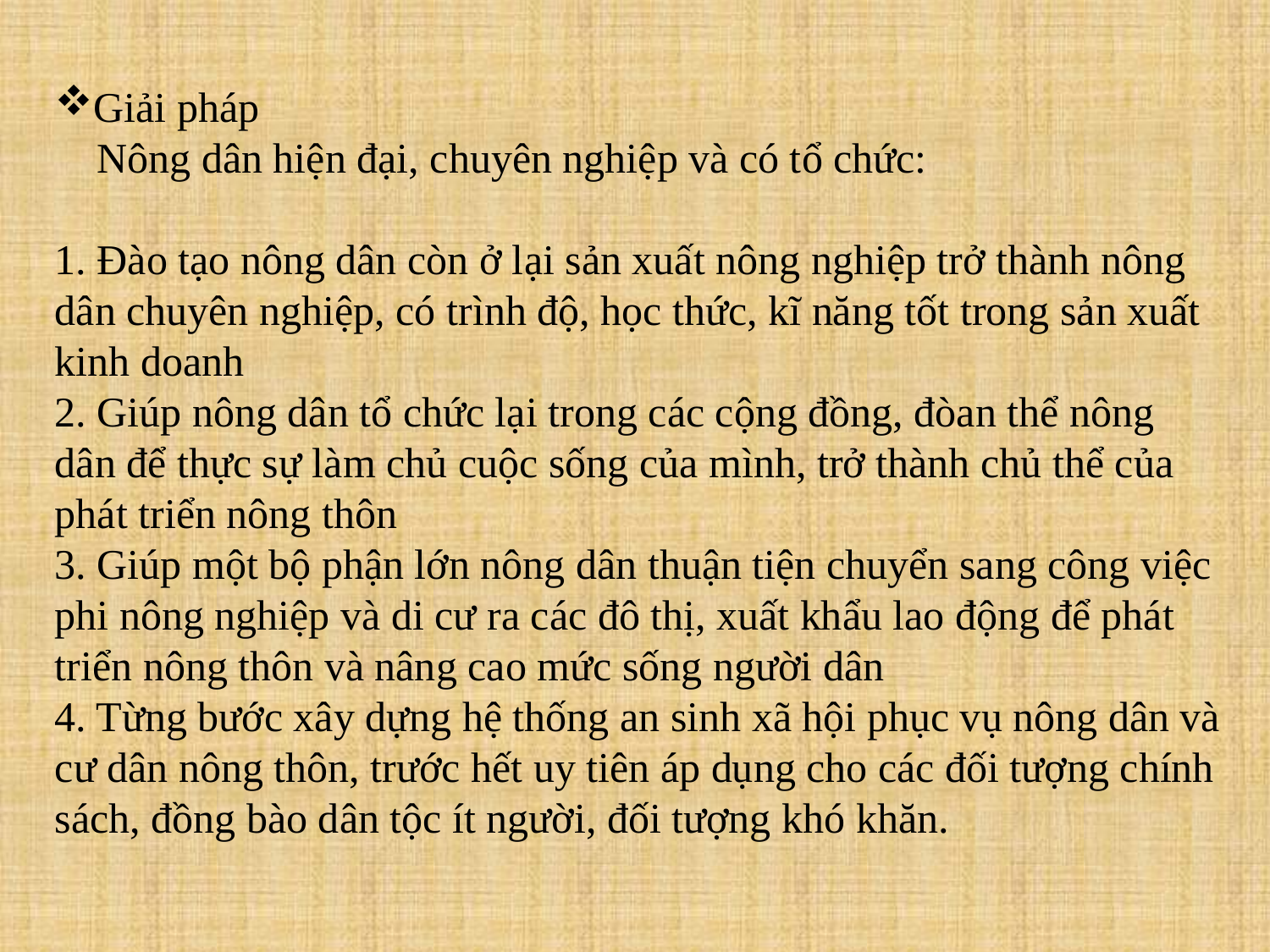

Giải pháp
    Nông dân hiện đại, chuyên nghiệp và có tổ chức:

1. Đào tạo nông dân còn ở lại sản xuất nông nghiệp trở thành nông dân chuyên nghiệp, có trình độ, học thức, kĩ năng tốt trong sản xuất kinh doanh
2. Giúp nông dân tổ chức lại trong các cộng đồng, đòan thể nông dân để thực sự làm chủ cuộc sống của mình, trở thành chủ thể của phát triển nông thôn
3. Giúp một bộ phận lớn nông dân thuận tiện chuyển sang công việc phi nông nghiệp và di cư ra các đô thị, xuất khẩu lao động để phát triển nông thôn và nâng cao mức sống người dân
4. Từng bước xây dựng hệ thống an sinh xã hội phục vụ nông dân và cư dân nông thôn, trước hết uy tiên áp dụng cho các đối tượng chính sách, đồng bào dân tộc ít người, đối tượng khó khăn.